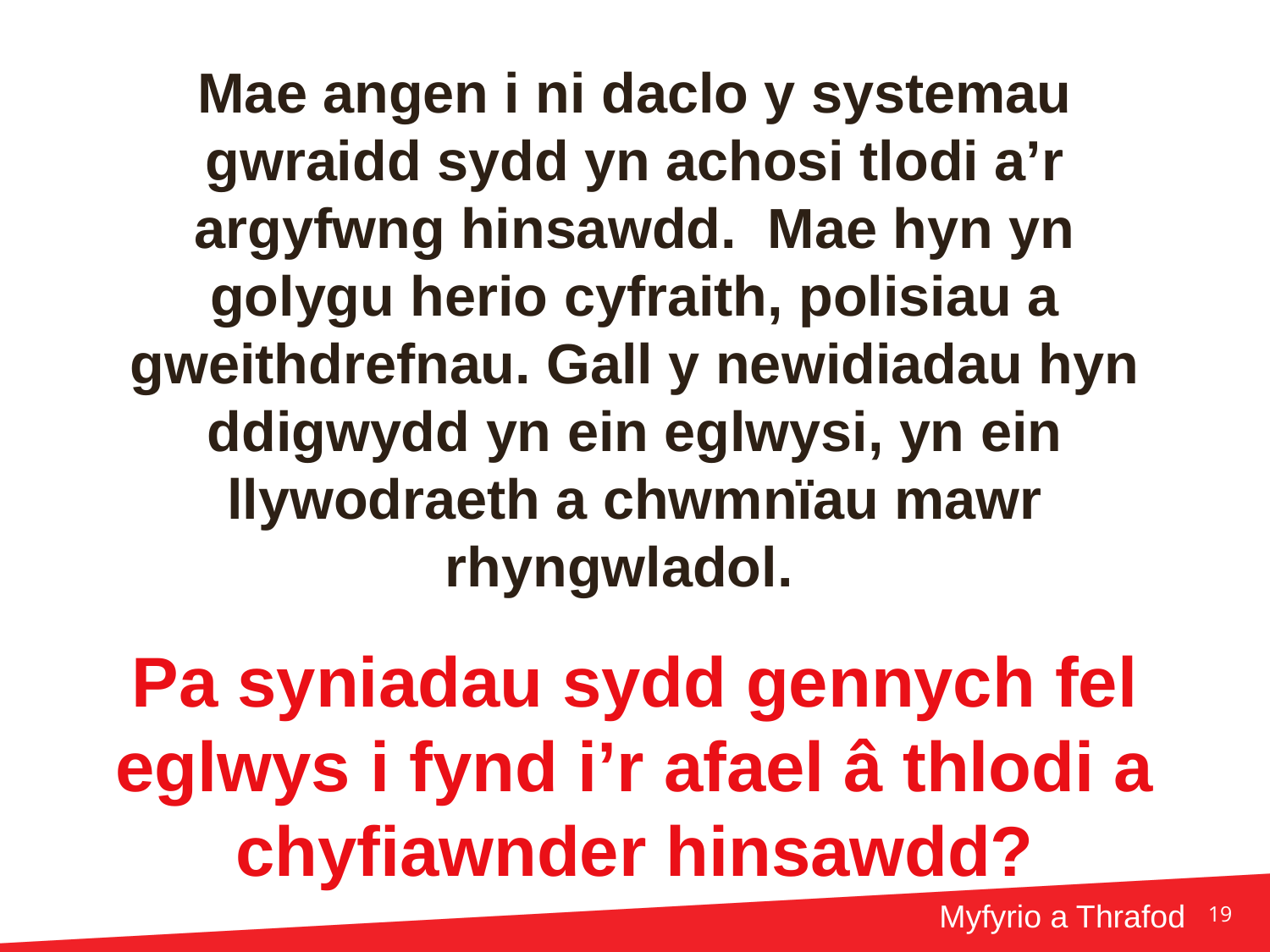

# Mae angen i ni daclo y systemau gwraidd sydd yn achosi tlodi a’r argyfwng hinsawdd.  Mae hyn yn golygu herio cyfraith, polisiau a gweithdrefnau. Gall y newidiadau hyn ddigwydd yn ein eglwysi, yn ein llywodraeth a chwmnïau mawr rhyngwladol.     Pa syniadau sydd gennych fel eglwys i fynd i’r afael â thlodi a chyfiawnder hinsawdd?
19
Myfyrio a Thrafod